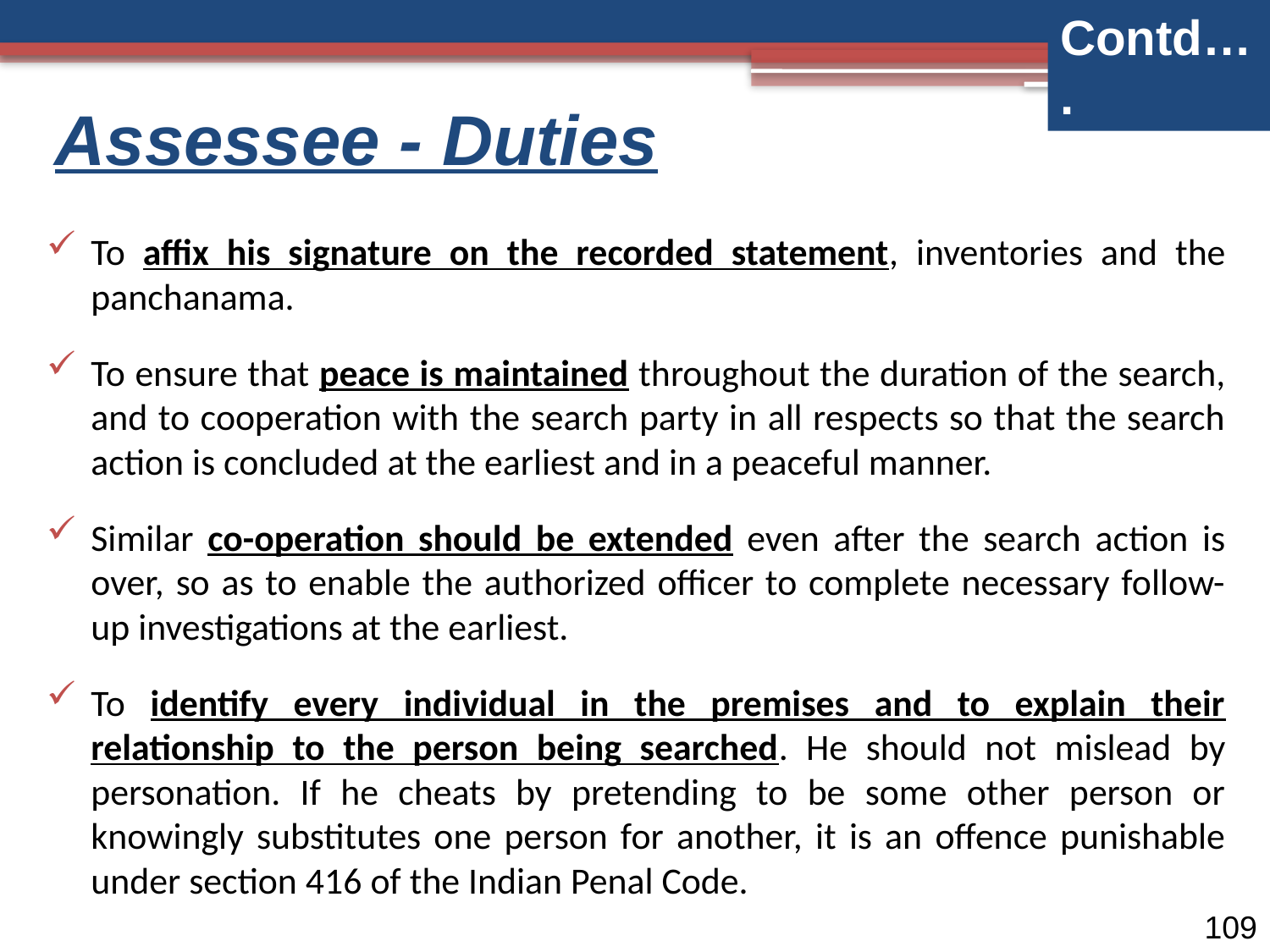

Contd….
# Assessee - Duties
To affix his signature on the recorded statement, inventories and the panchanama.

To ensure that peace is maintained throughout the duration of the search, and to cooperation with the search party in all respects so that the search action is concluded at the earliest and in a peaceful manner.

Similar co-operation should be extended even after the search action is over, so as to enable the authorized officer to complete necessary follow-up investigations at the earliest.

To identify every individual in the premises and to explain their relationship to the person being searched. He should not mislead by personation. If he cheats by pretending to be some other person or knowingly substitutes one person for another, it is an offence punishable under section 416 of the Indian Penal Code.
109